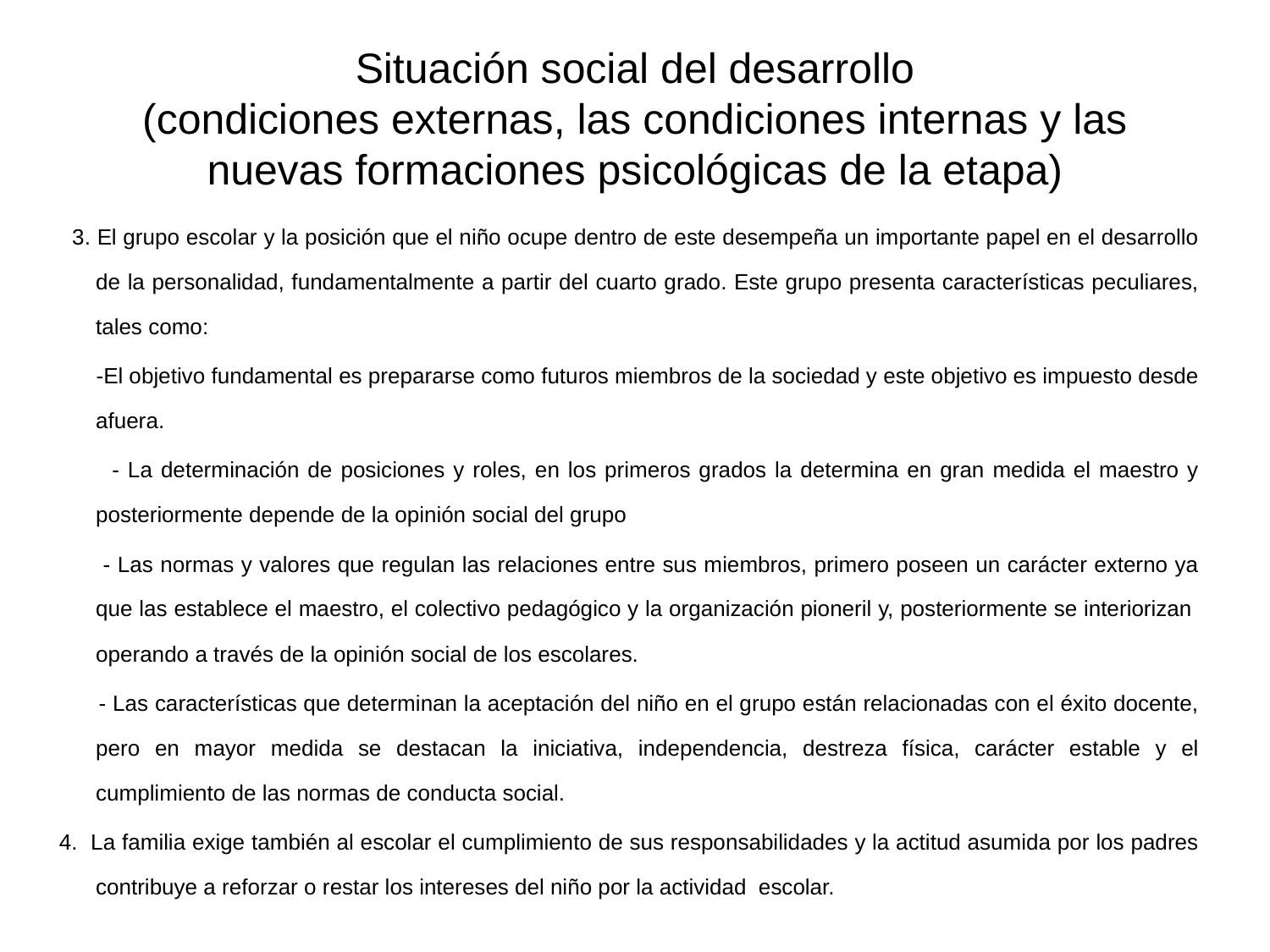

# Situación social del desarrollo (condiciones externas, las condiciones internas y las nuevas formaciones psicológicas de la etapa)
   3. El grupo escolar y la posición que el niño ocupe dentro de este desempeña un importante papel en el desarrollo de la personalidad, fundamentalmente a partir del cuarto grado. Este grupo presenta características peculiares, tales como:
       -El objetivo fundamental es prepararse como futuros miembros de la sociedad y este objetivo es impuesto desde afuera.
       - La determinación de posiciones y roles, en los primeros grados la determina en gran medida el maestro y posteriormente depende de la opinión social del grupo
       - Las normas y valores que regulan las relaciones entre sus miembros, primero poseen un carácter externo ya que las establece el maestro, el colectivo pedagógico y la organización pioneril y, posteriormente se interiorizan  operando a través de la opinión social de los escolares.
       - Las características que determinan la aceptación del niño en el grupo están relacionadas con el éxito docente, pero en mayor medida se destacan la iniciativa, independencia, destreza física, carácter estable y el cumplimiento de las normas de conducta social.
 4.  La familia exige también al escolar el cumplimiento de sus responsabilidades y la actitud asumida por los padres contribuye a reforzar o restar los intereses del niño por la actividad  escolar.